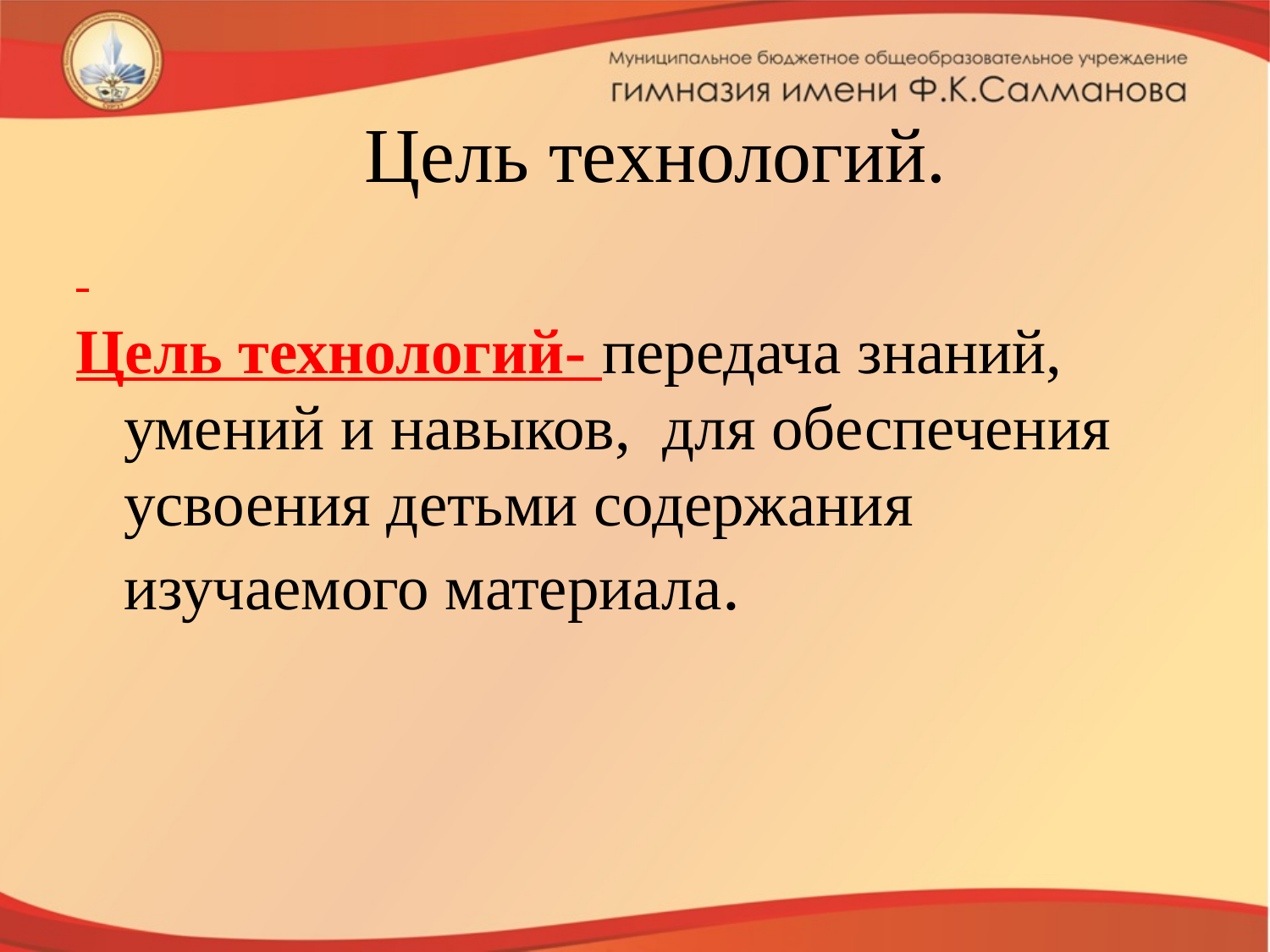

# Цель технологий.

Цель технологий- передача знаний, умений и навыков,  для обеспечения  усвоения детьми содержания изучаемого материала.